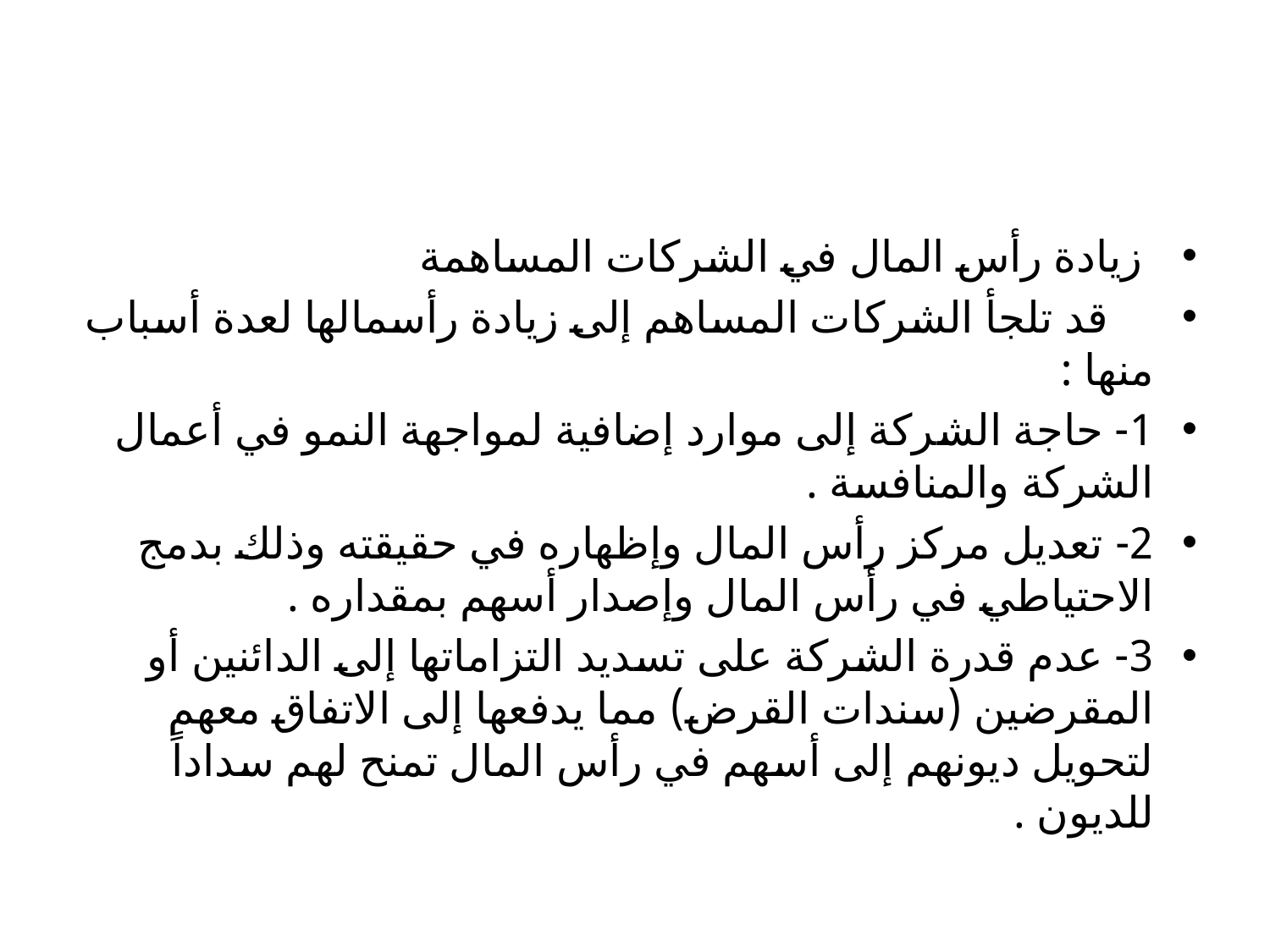

#
 زيادة رأس المال في الشركات المساهمة
    قد تلجأ الشركات المساهم إلى زيادة رأسمالها لعدة أسباب منها :
1- حاجة الشركة إلى موارد إضافية لمواجهة النمو في أعمال الشركة والمنافسة .
2- تعديل مركز رأس المال وإظهاره في حقيقته وذلك بدمج الاحتياطي في رأس المال وإصدار أسهم بمقداره .
3- عدم قدرة الشركة على تسديد التزاماتها إلى الدائنين أو المقرضين (سندات القرض) مما يدفعها إلى الاتفاق معهم لتحويل ديونهم إلى أسهم في رأس المال تمنح لهم سداداً للديون .